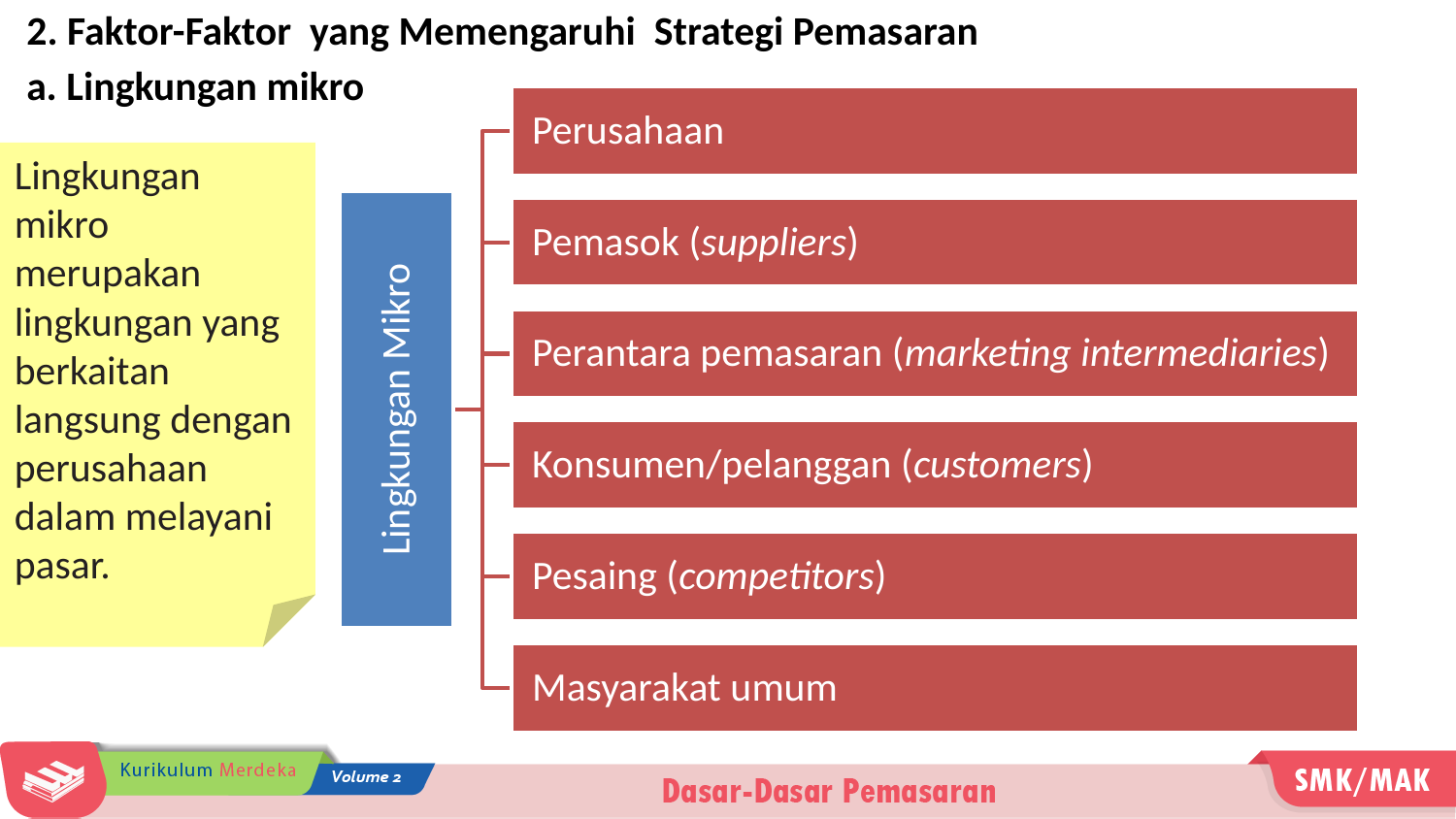

2. Faktor-Faktor  yang Memengaruhi  Strategi Pemasaran
a. Lingkungan mikro

Lingkungan Mikro
  Perusahaan
  Pemasok (suppliers)
  Perantara pemasaran (marketing intermediaries)
  Konsumen/pelanggan (customers)
  Pesaing (competitors)
  Masyarakat umum
Lingkungan mikro merupakan lingkungan yang berkaitan langsung dengan perusahaan dalam melayani pasar.